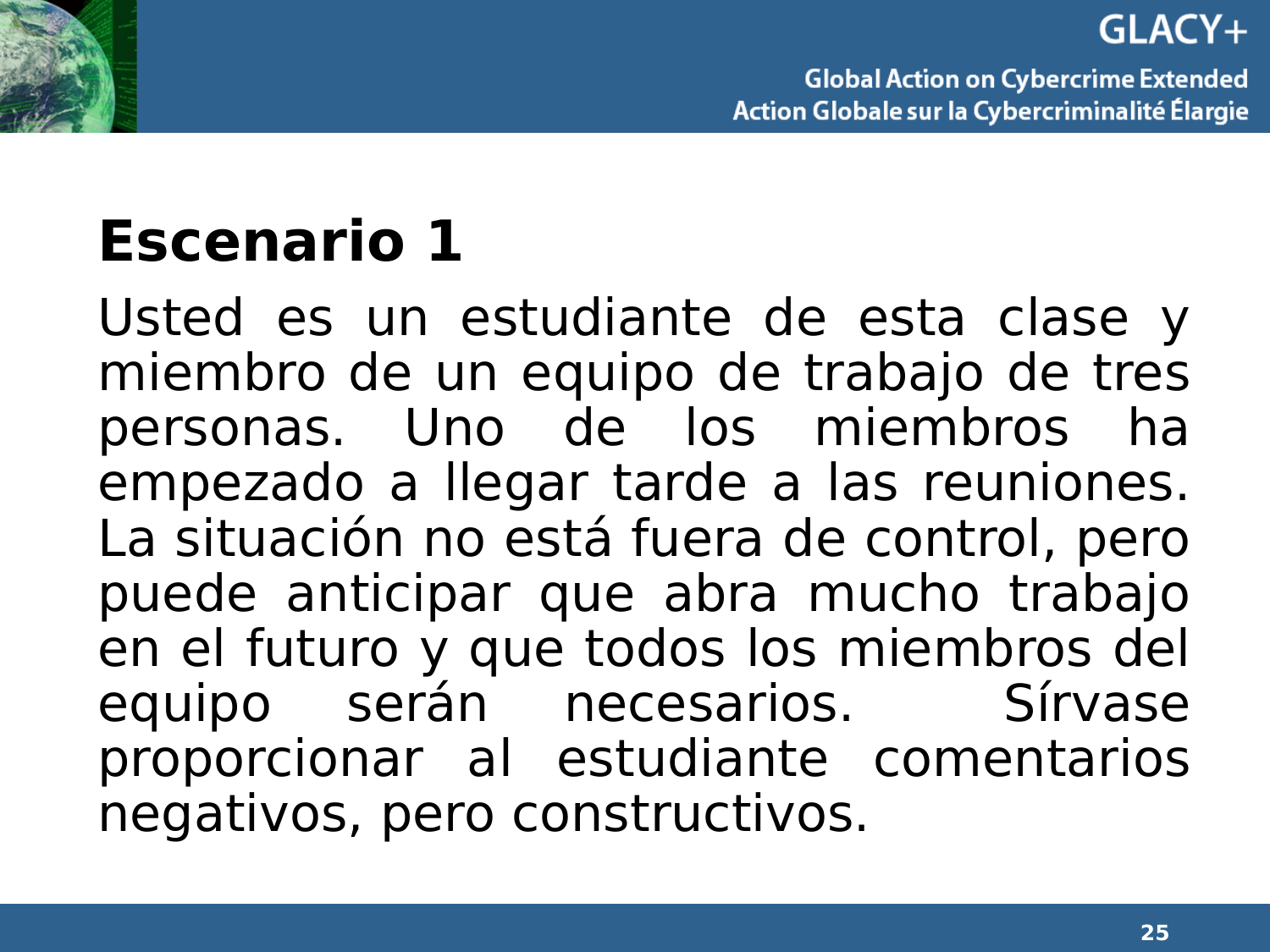

Escenario 1
Usted es un estudiante de esta clase y miembro de un equipo de trabajo de tres personas. Uno de los miembros ha empezado a llegar tarde a las reuniones. La situación no está fuera de control, pero puede anticipar que abra mucho trabajo en el futuro y que todos los miembros del equipo serán necesarios.  Sírvase proporcionar al estudiante comentarios negativos, pero constructivos.
25